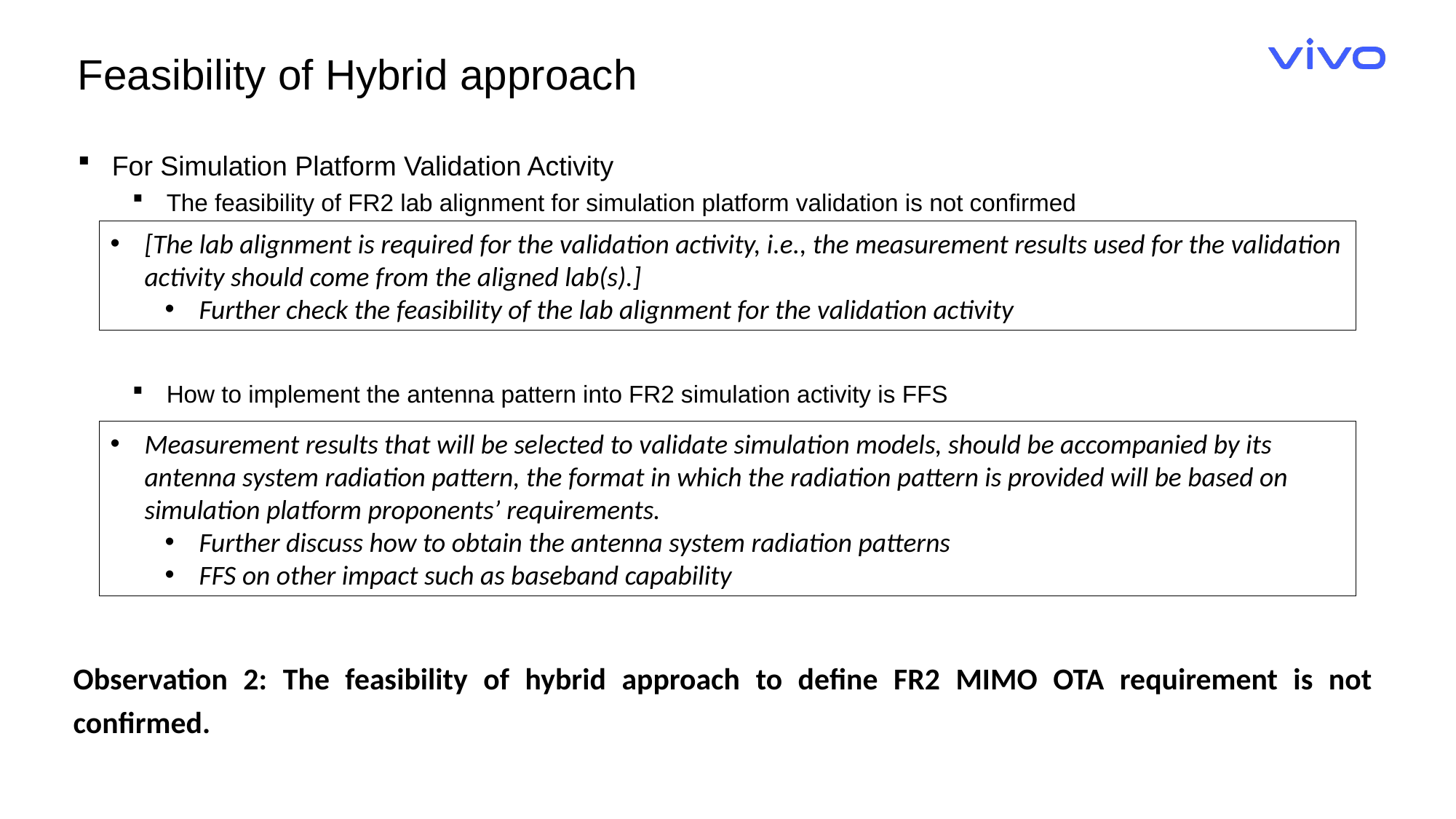

Feasibility of Hybrid approach
For Simulation Platform Validation Activity
The feasibility of FR2 lab alignment for simulation platform validation is not confirmed

How to implement the antenna pattern into FR2 simulation activity is FFS

[The lab alignment is required for the validation activity, i.e., the measurement results used for the validation activity should come from the aligned lab(s).]
Further check the feasibility of the lab alignment for the validation activity
Measurement results that will be selected to validate simulation models, should be accompanied by its antenna system radiation pattern, the format in which the radiation pattern is provided will be based on simulation platform proponents’ requirements.
Further discuss how to obtain the antenna system radiation patterns
FFS on other impact such as baseband capability
Observation 2: The feasibility of hybrid approach to define FR2 MIMO OTA requirement is not confirmed.